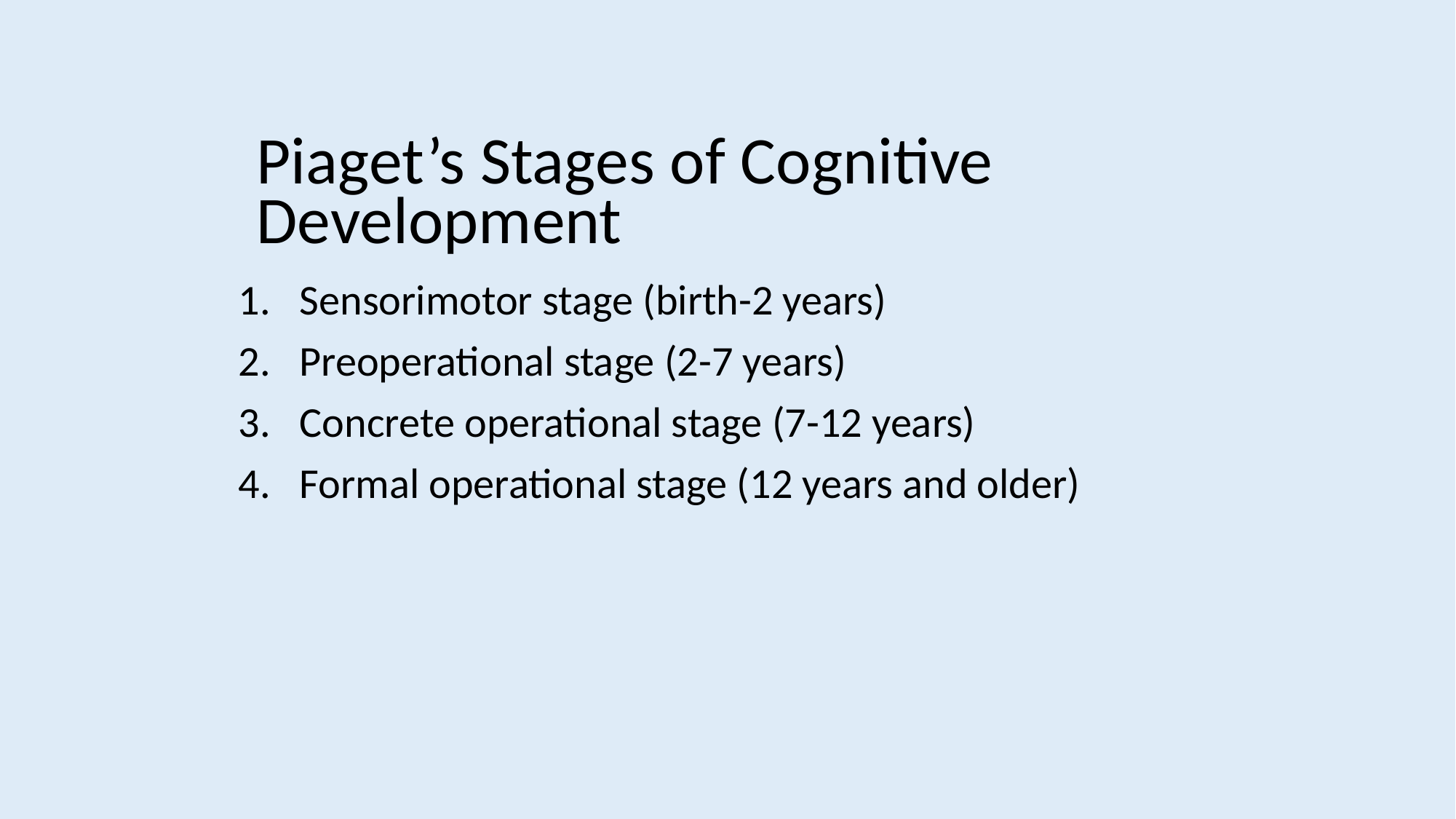

# Piaget’s Stages of Cognitive Development
Sensorimotor stage (birth-2 years)
Preoperational stage (2-7 years)
Concrete operational stage (7-12 years)
Formal operational stage (12 years and older)